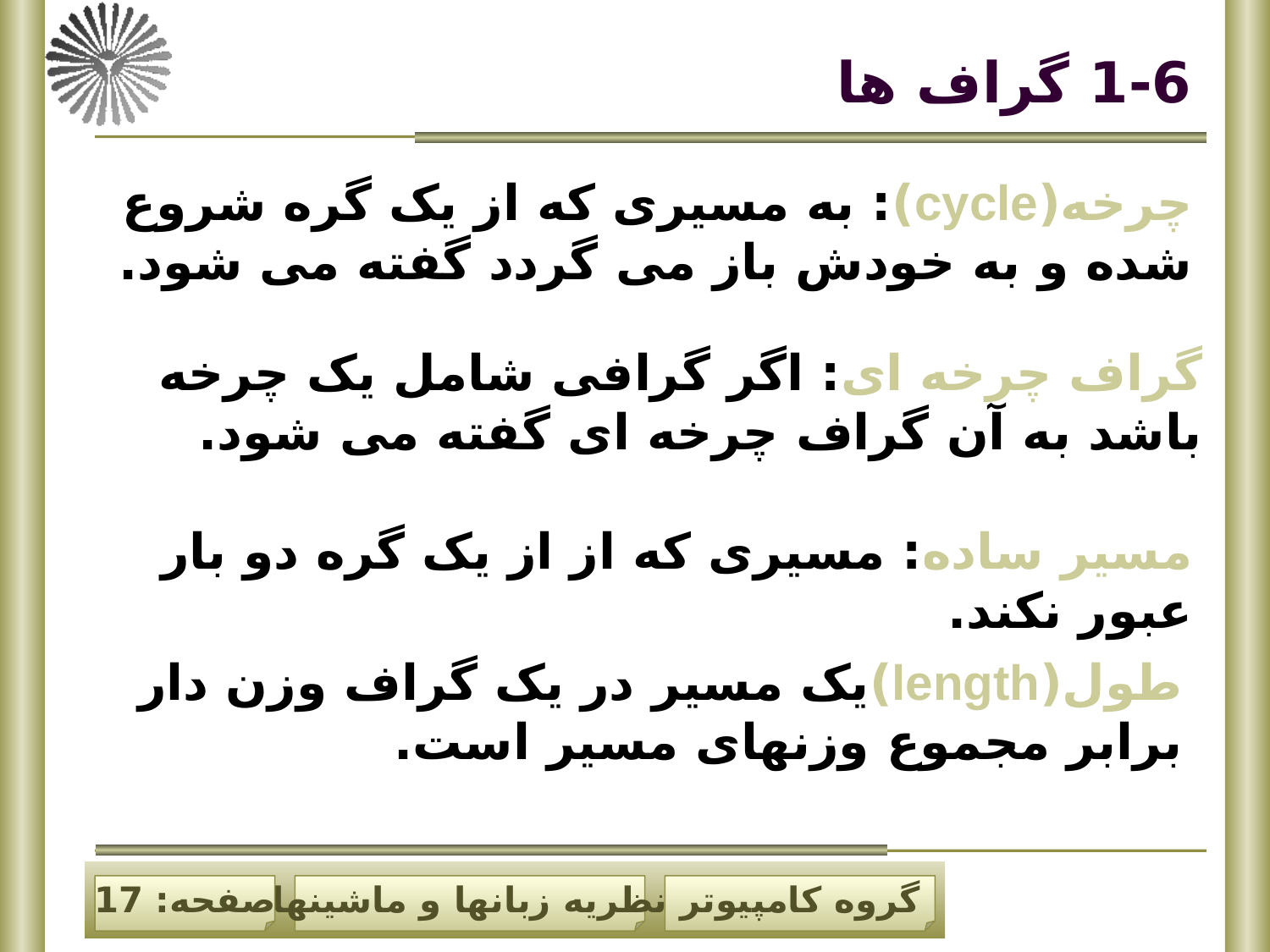

# 1-6 گراف ها
چرخه(cycle): به مسیری که از یک گره شروع شده و به خودش باز می گردد گفته می شود.
گراف چرخه ای: اگر گرافی شامل یک چرخه باشد به آن گراف چرخه ای گفته می شود.
مسیر ساده: مسیری که از از یک گره دو بار عبور نکند.
طول(length)یک مسیر در یک گراف وزن دار برابر مجموع وزنهای مسیر است.